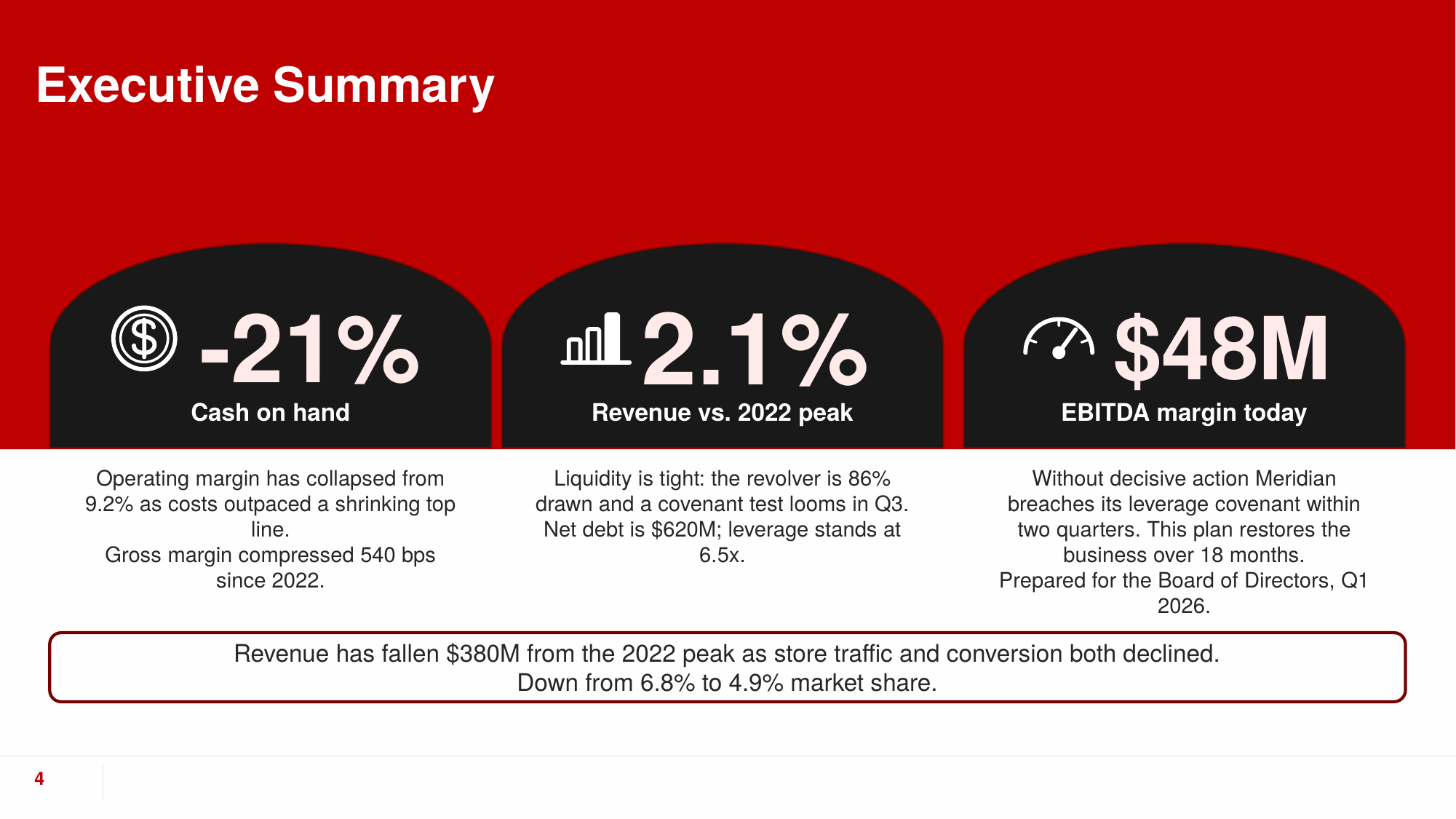

# Executive Summary

-21%
2.1%
$48M

Cash on hand
Revenue vs. 2022 peak
EBITDA margin today
Operating margin has collapsed from 9.2% as costs outpaced a shrinking top line.
Gross margin compressed 540 bps since 2022.
Liquidity is tight: the revolver is 86% drawn and a covenant test looms in Q3.
Net debt is $620M; leverage stands at 6.5x.
Without decisive action Meridian breaches its leverage covenant within two quarters. This plan restores the business over 18 months.
Prepared for the Board of Directors, Q1 2026.
Revenue has fallen $380M from the 2022 peak as store traffic and conversion both declined.
Down from 6.8% to 4.9% market share.
4